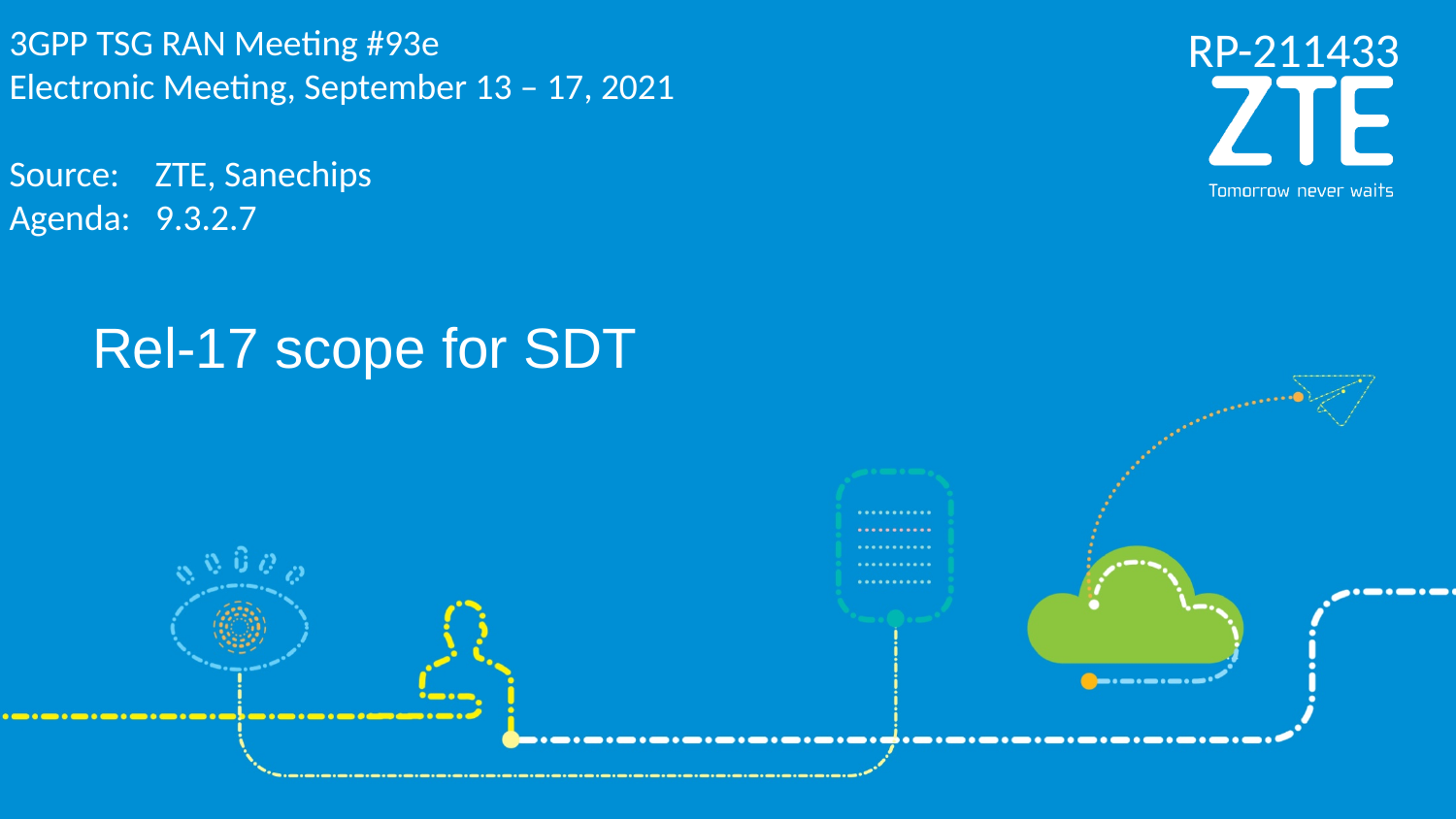

3GPP TSG RAN Meeting #93e
Electronic Meeting, September 13 – 17, 2021

Source: 	ZTE, Sanechips
Agenda:   9.3.2.7

RP-211433
Rel-17 scope for SDT